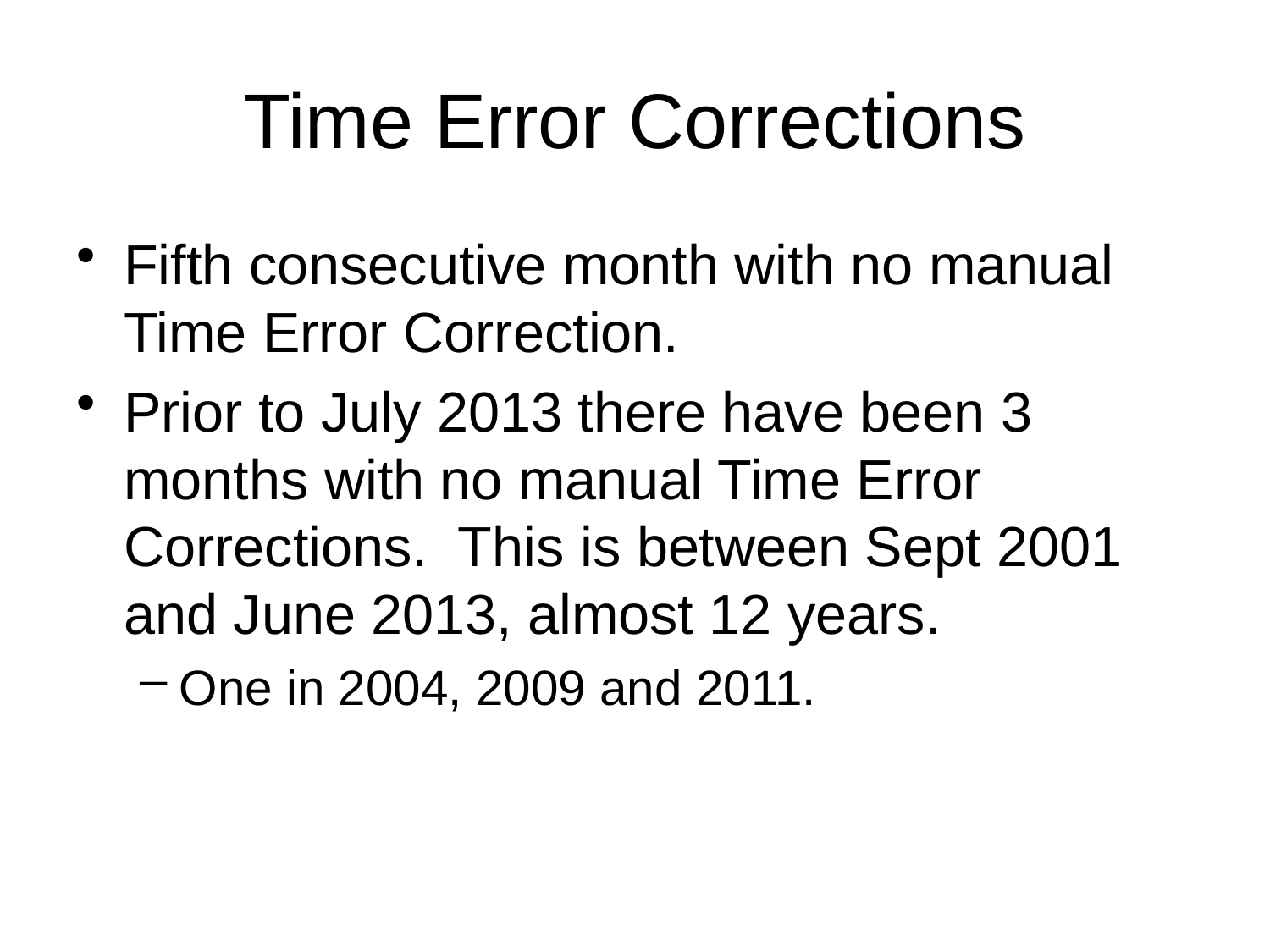

# Time Error Corrections
Fifth consecutive month with no manual Time Error Correction.
Prior to July 2013 there have been 3 months with no manual Time Error Corrections.  This is between Sept 2001 and June 2013, almost 12 years.
One in 2004, 2009 and 2011.